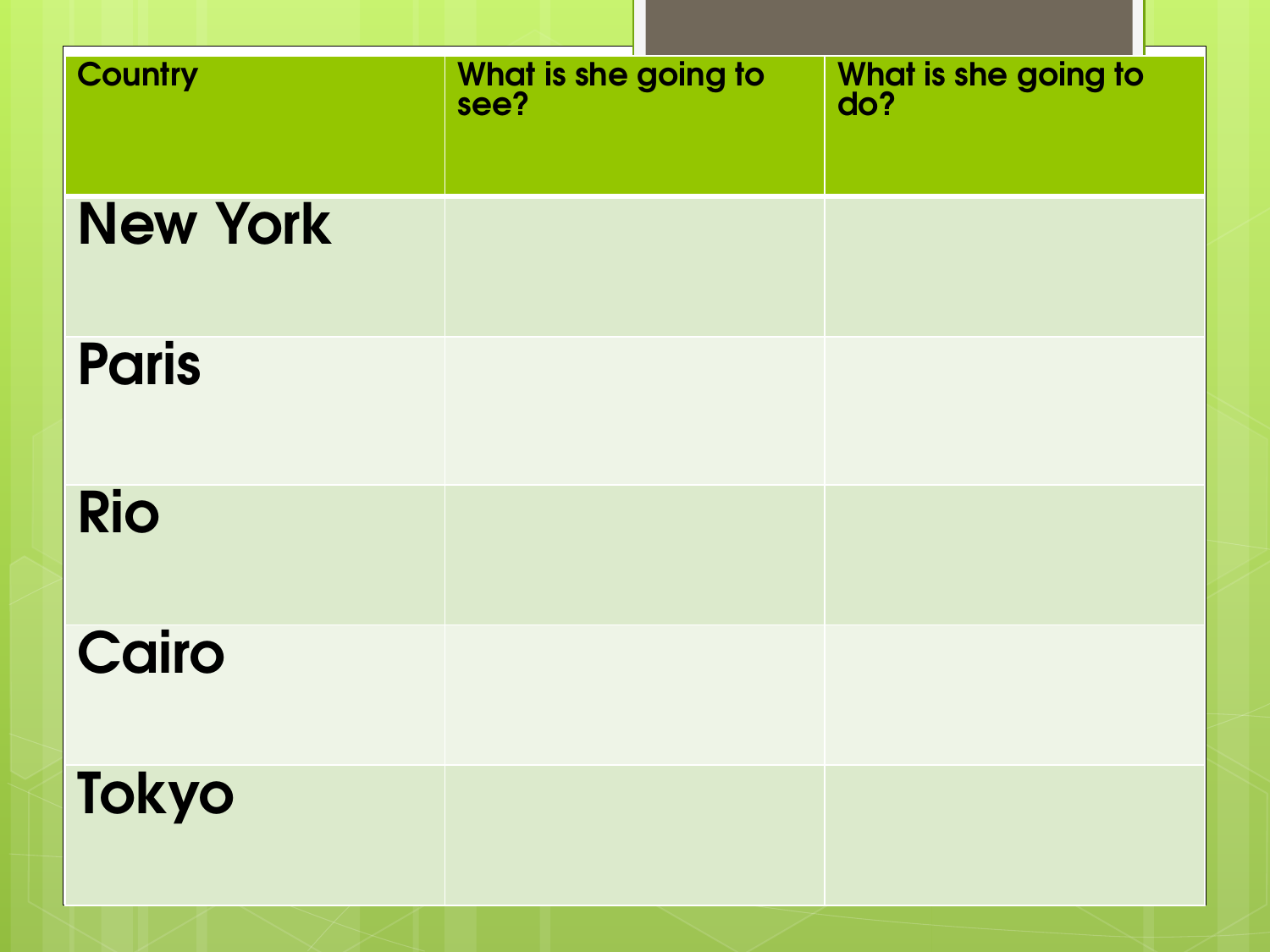

| Country | What is she going to see? | What is she going to do? |
| --- | --- | --- |
| New York |  |  |
| Paris |  |  |
| Rio |  |  |
| Cairo |  |  |
| Tokyo |  |  |